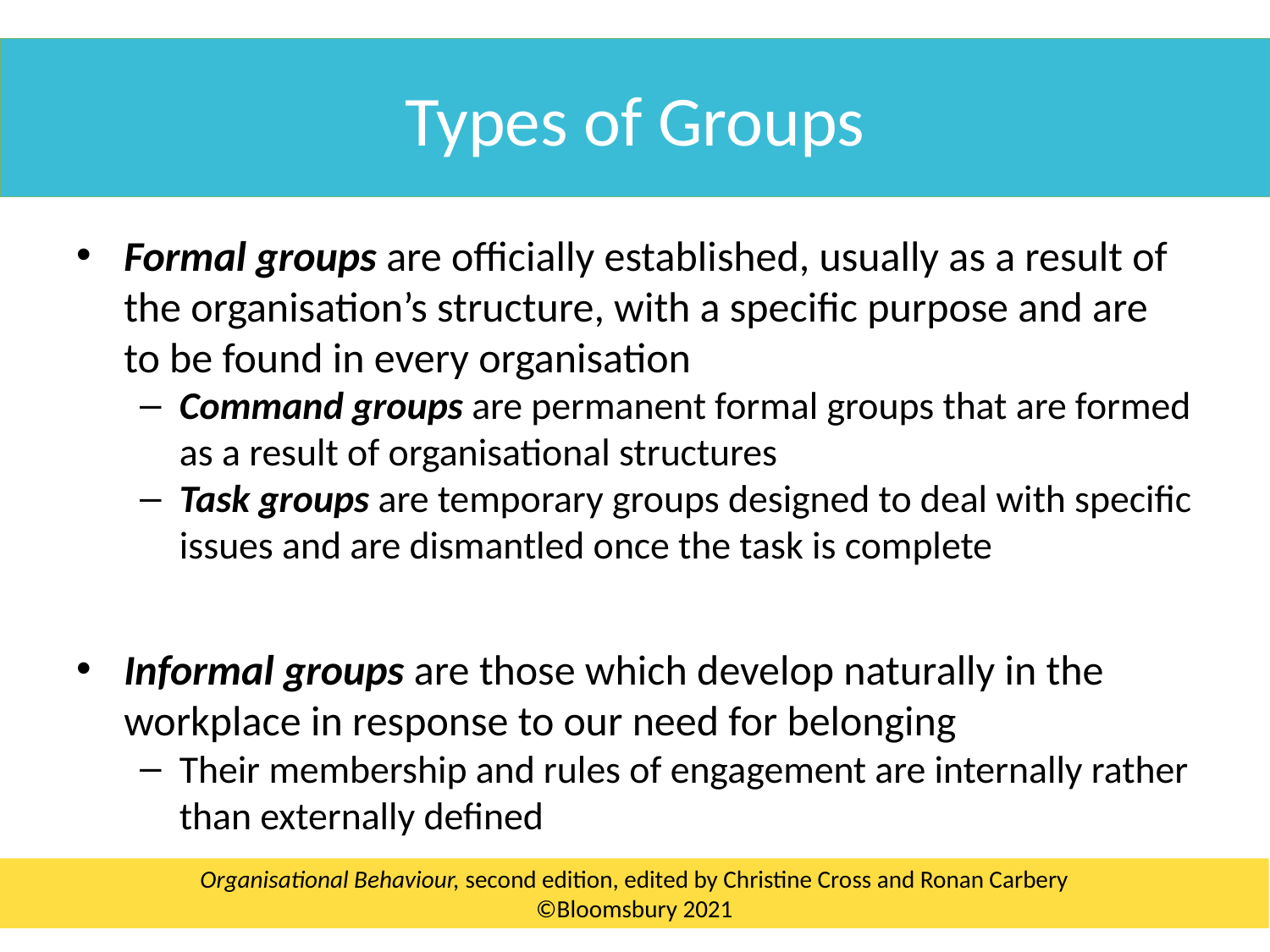

Types of Groups
Formal groups are officially established, usually as a result of the organisation’s structure, with a specific purpose and are to be found in every organisation
Command groups are permanent formal groups that are formed as a result of organisational structures
Task groups are temporary groups designed to deal with specific issues and are dismantled once the task is complete

Informal groups are those which develop naturally in the workplace in response to our need for belonging
Their membership and rules of engagement are internally rather than externally defined